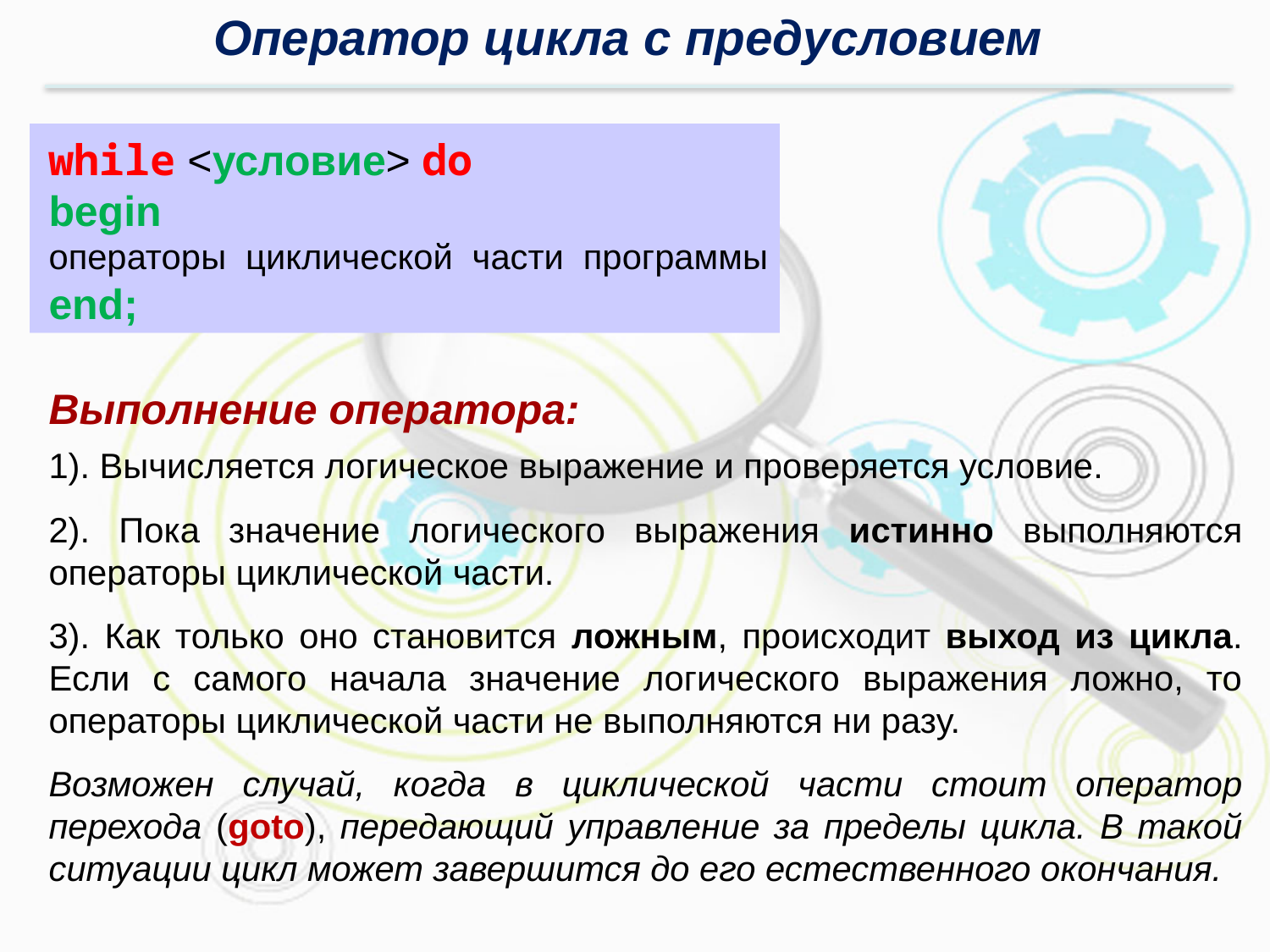

Оператор цикла с предусловием

while <условие> do
begin
операторы  циклической  части  программы
end;
Выполнение оператора:
1). Вычисляется логическое выражение и проверяется условие.
2). Пока значение логического выражения истинно выполняются операторы циклической части.
3). Как только оно становится ложным, происходит выход из цикла. Если с самого начала значение логического выражения ложно, то операторы циклической части не выполняются ни разу.
Возможен случай, когда в циклической части стоит оператор перехода (goto), передающий управление за пределы цикла. В такой ситуации цикл может завершится до его естественного окончания.